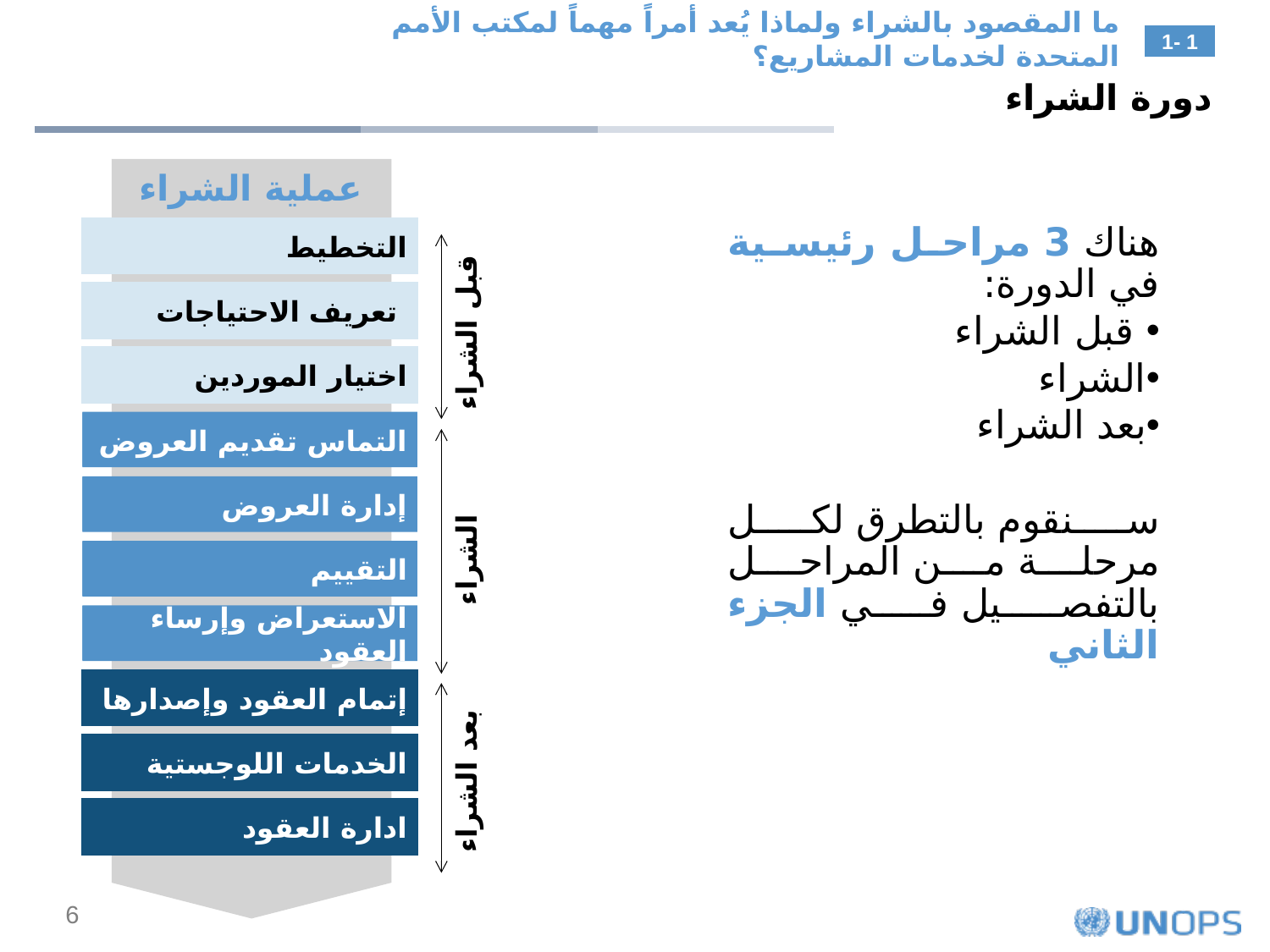

ما المقصود بالشراء ولماذا يُعد أمراً مهماً لمكتب الأمم المتحدة لخدمات المشاريع؟
1- 1
دورة الشراء
|  |  |
| --- | --- |
عملية الشراء
هناك 3 مراحل رئيسية في الدورة:
 قبل الشراء
الشراء
بعد الشراء

سنقوم بالتطرق لكل مرحلة من المراحل بالتفصيل في الجزء الثاني

التخطيط

 تعريف الاحتياجات
قبل الشراء

اختيار الموردين

التماس تقديم العروض

إدارة العروض
الشراء

التقييم

الاستعراض وإرساء العقود

إتمام العقود وإصدارها

الخدمات اللوجستية
بعد الشراء

ادارة العقود